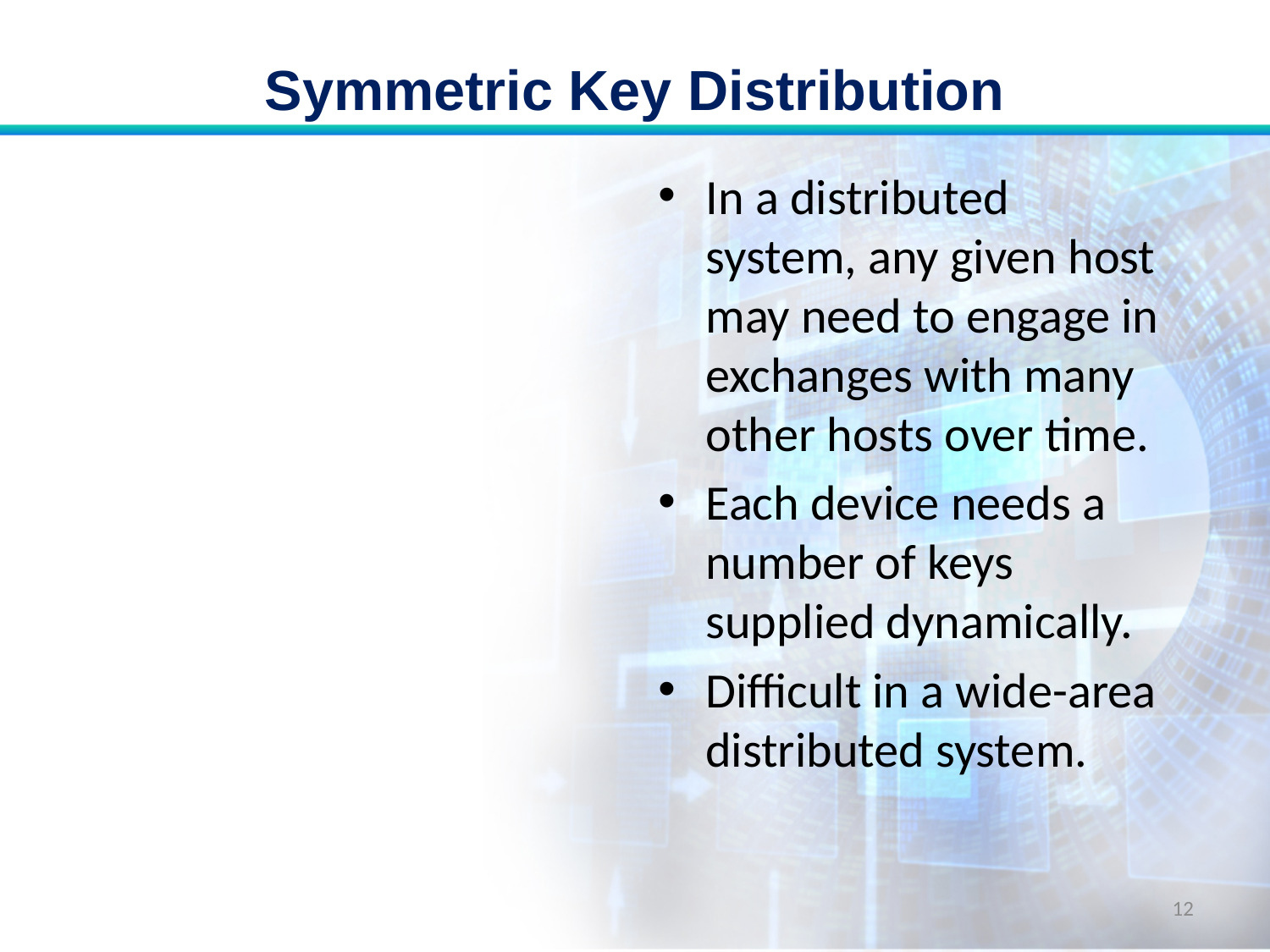

# Symmetric Key Distribution
In a distributed system, any given host may need to engage in exchanges with many other hosts over time.
Each device needs a number of keys supplied dynamically.
Difficult in a wide-area distributed system.
12